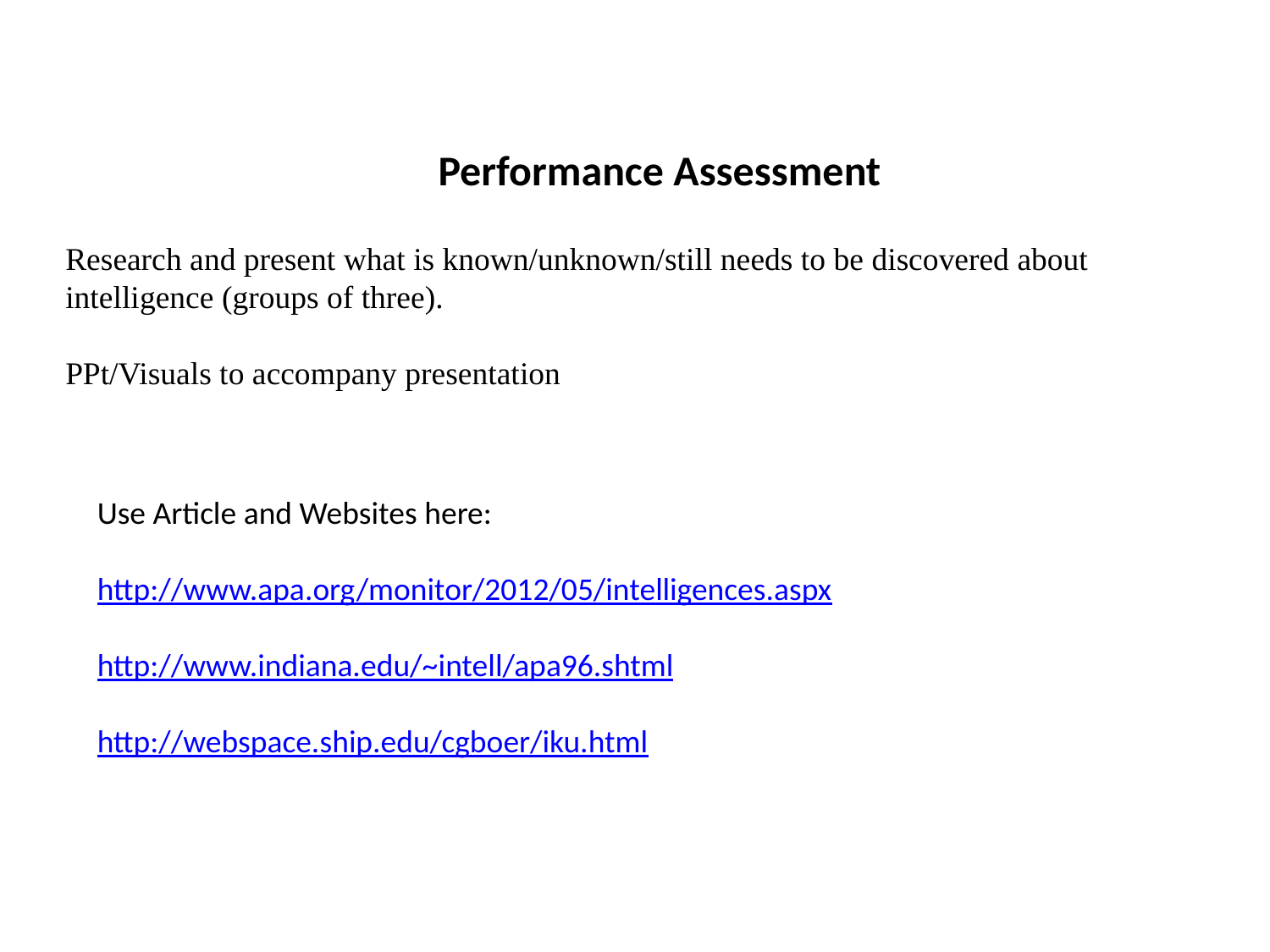

Performance Assessment
Research and present what is known/unknown/still needs to be discovered about intelligence (groups of three).

PPt/Visuals to accompany presentation
Use Article and Websites here:

http://www.apa.org/monitor/2012/05/intelligences.aspx

http://www.indiana.edu/~intell/apa96.shtml

http://webspace.ship.edu/cgboer/iku.html